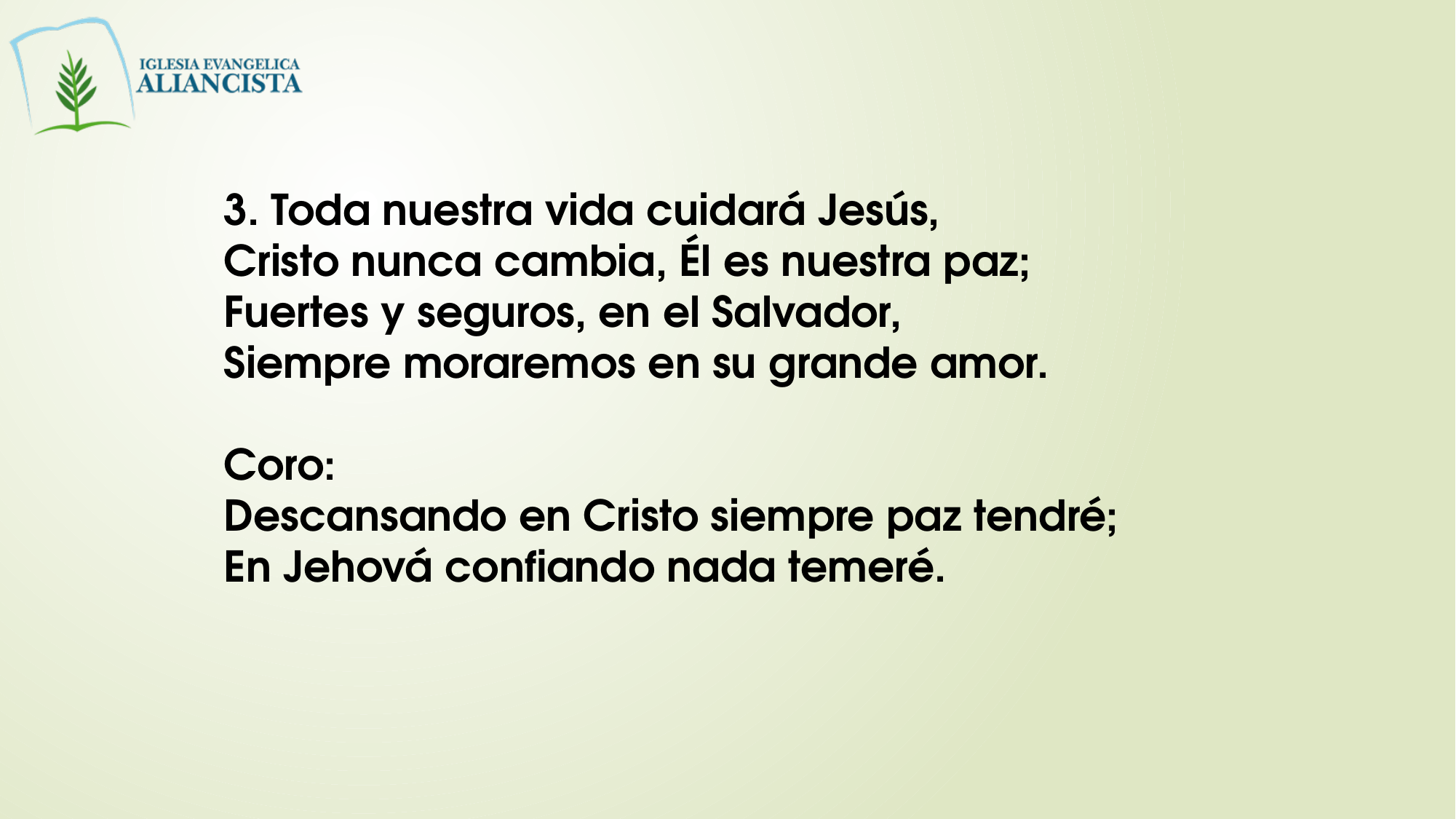

3. Toda nuestra vida cuidará Jesús,
Cristo nunca cambia, Él es nuestra paz;
Fuertes y seguros, en el Salvador,
Siempre moraremos en su grande amor.

Coro:
Descansando en Cristo siempre paz tendré;
En Jehová confiando nada temeré.